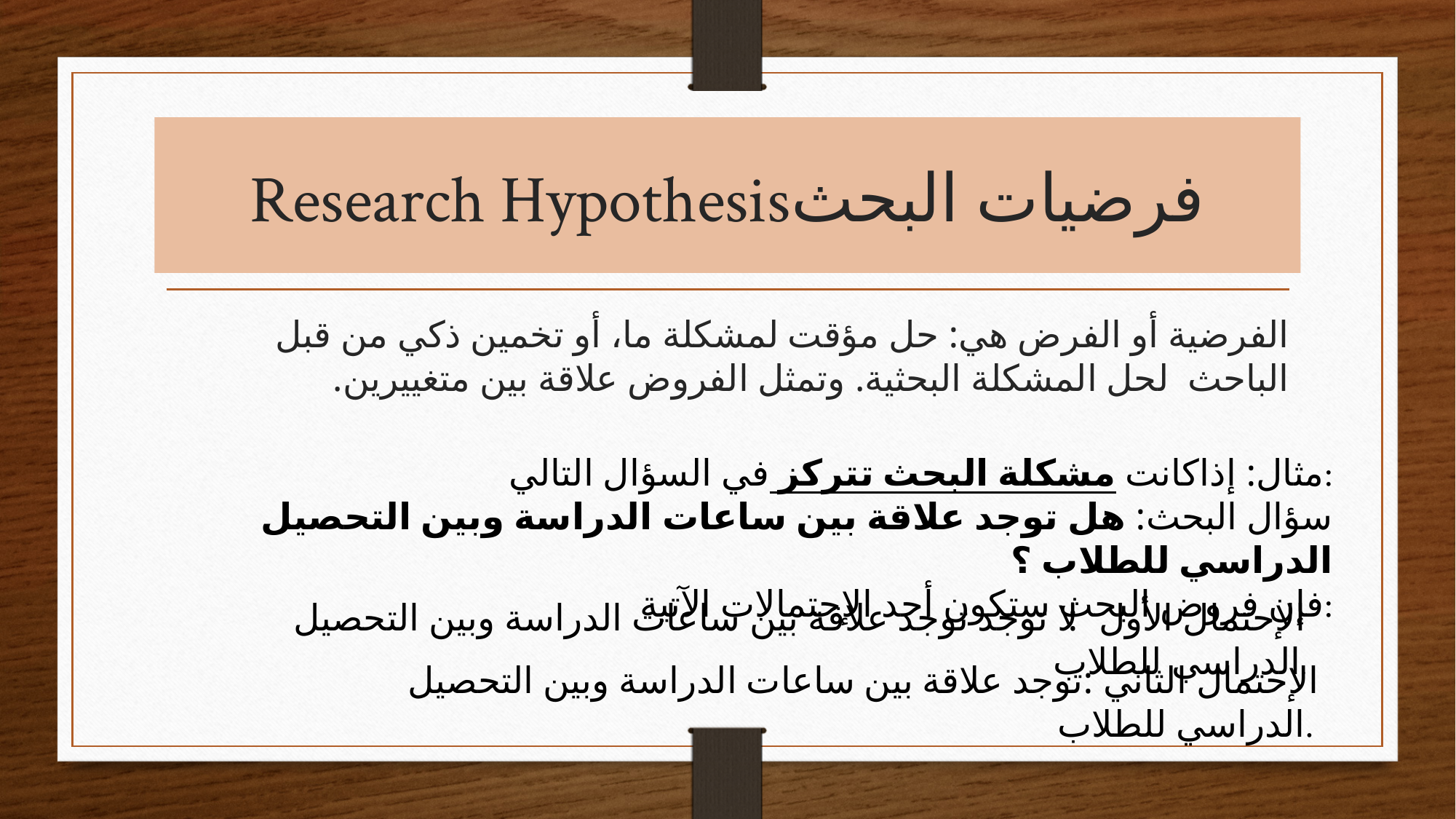

# فرضيات البحثResearch Hypothesis
الفرضية أو الفرض هي: حل مؤقت لمشكلة ما، أو تخمين ذكي من قبل الباحث  لحل المشكلة البحثية. وتمثل الفروض علاقة بين متغييرين.

مثال: إذاكانت مشكلة البحث تتركز في السؤال التالي:
سؤال البحث: هل توجد علاقة بين ساعات الدراسة وبين التحصيل الدراسي للطلاب ؟
فإن فروض البحث ستكون أحد الإحتمالات الآتية:

الإحتمال الأول: لا توجد توجد علاقة بين ساعات الدراسة وبين التحصيل الدراسي للطلاب.

 الإحتمال الثاني :توجد علاقة بين ساعات الدراسة وبين التحصيل الدراسي للطلاب.